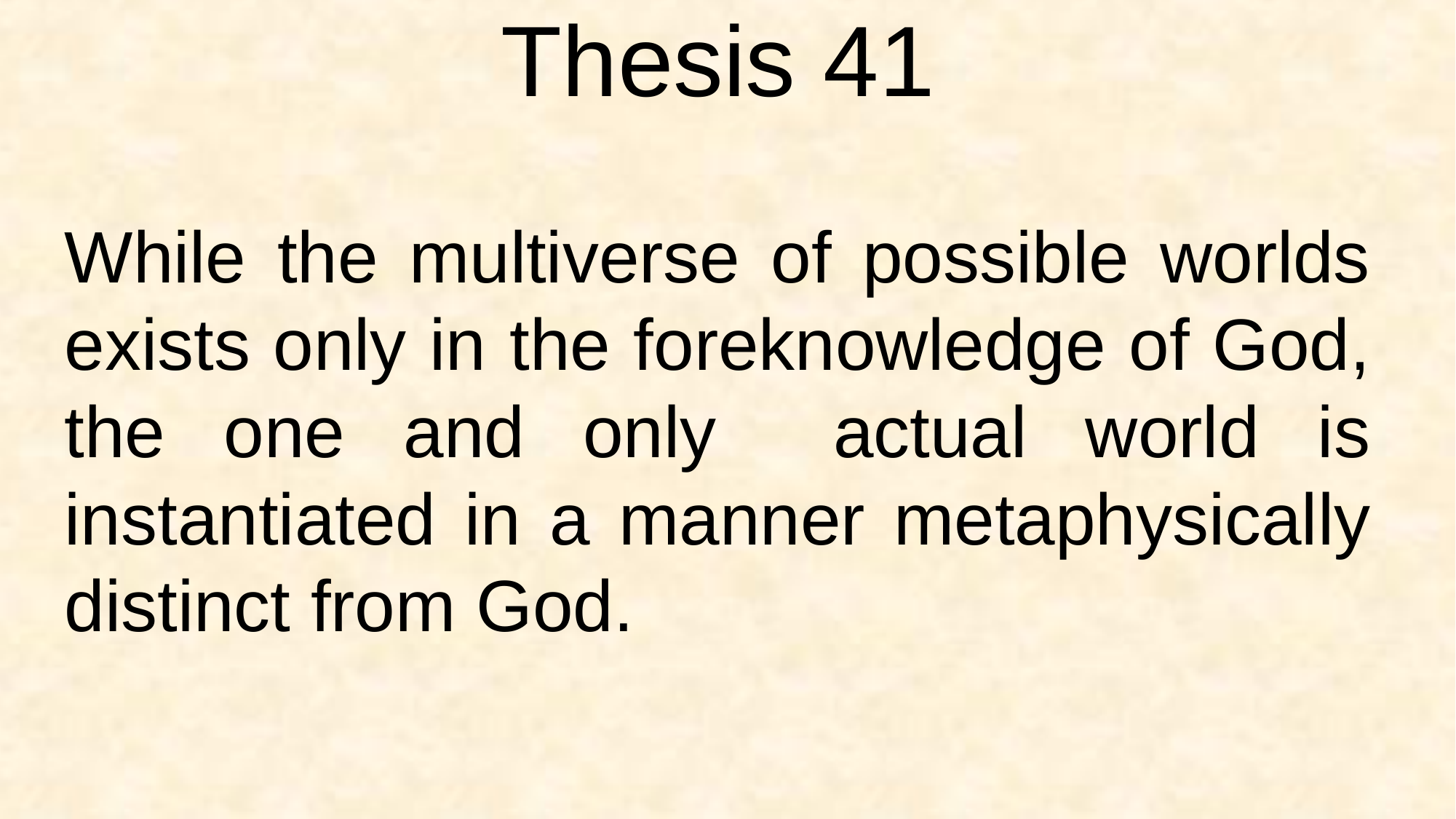

Thesis 41

While the multiverse of possible worlds exists only in the foreknowledge of God, the one and only  actual world is instantiated in a manner metaphysically distinct from God.